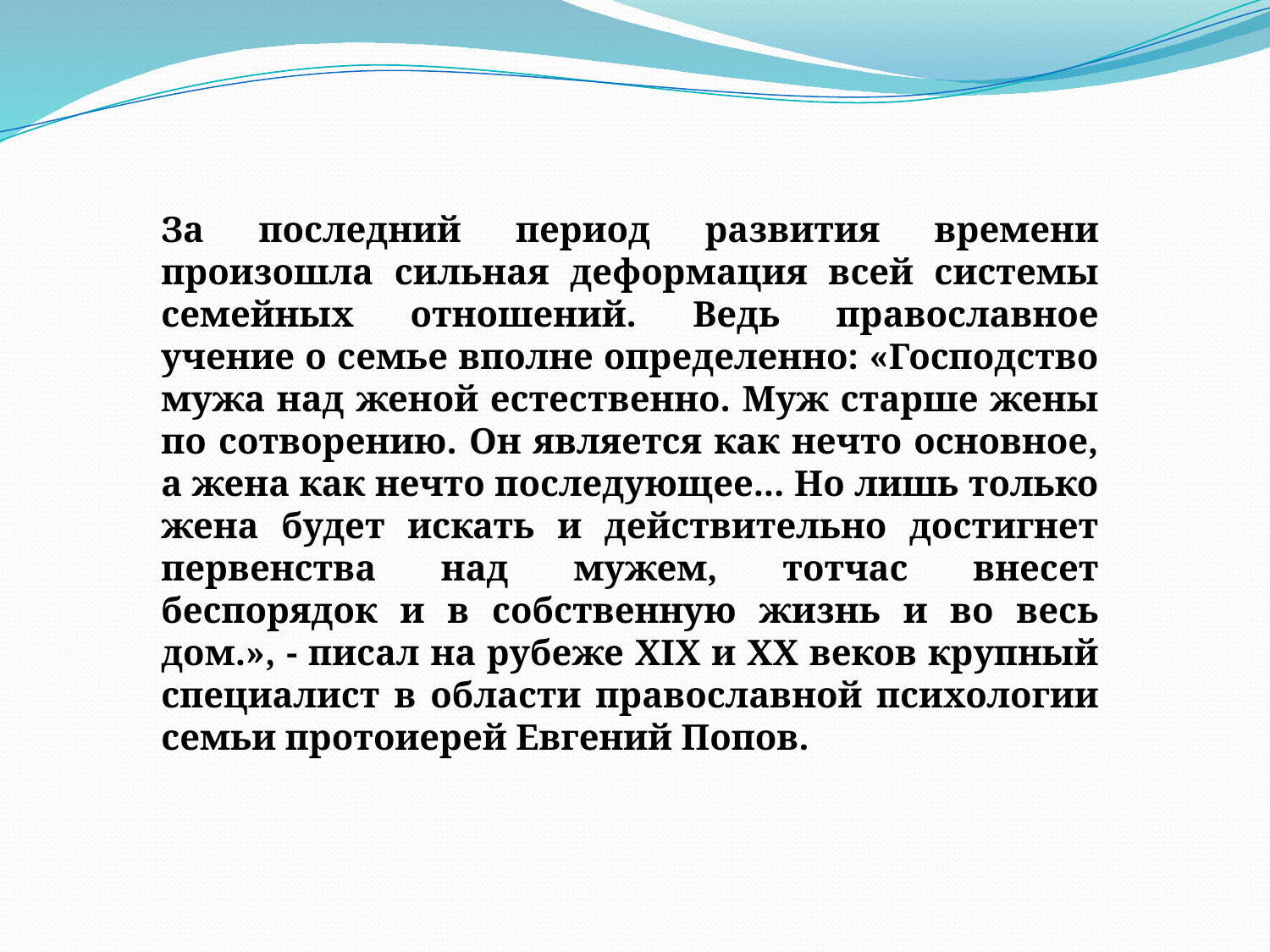

За последний период развития времени произошла сильная деформация всей системы семейных отношений. Ведь православное учение о семье вполне определенно: «Господство мужа над женой естественно. Муж старше жены по сотворению. Он является как нечто основное, а жена как нечто последующее... Но лишь только жена будет искать и действительно достигнет первенства над мужем, тотчас внесет беспорядок и в собственную жизнь и во весь дом.», - писал на рубеже XIX и ХХ веков крупный специалист в области православной психологии семьи протоиерей Евгений Попов.